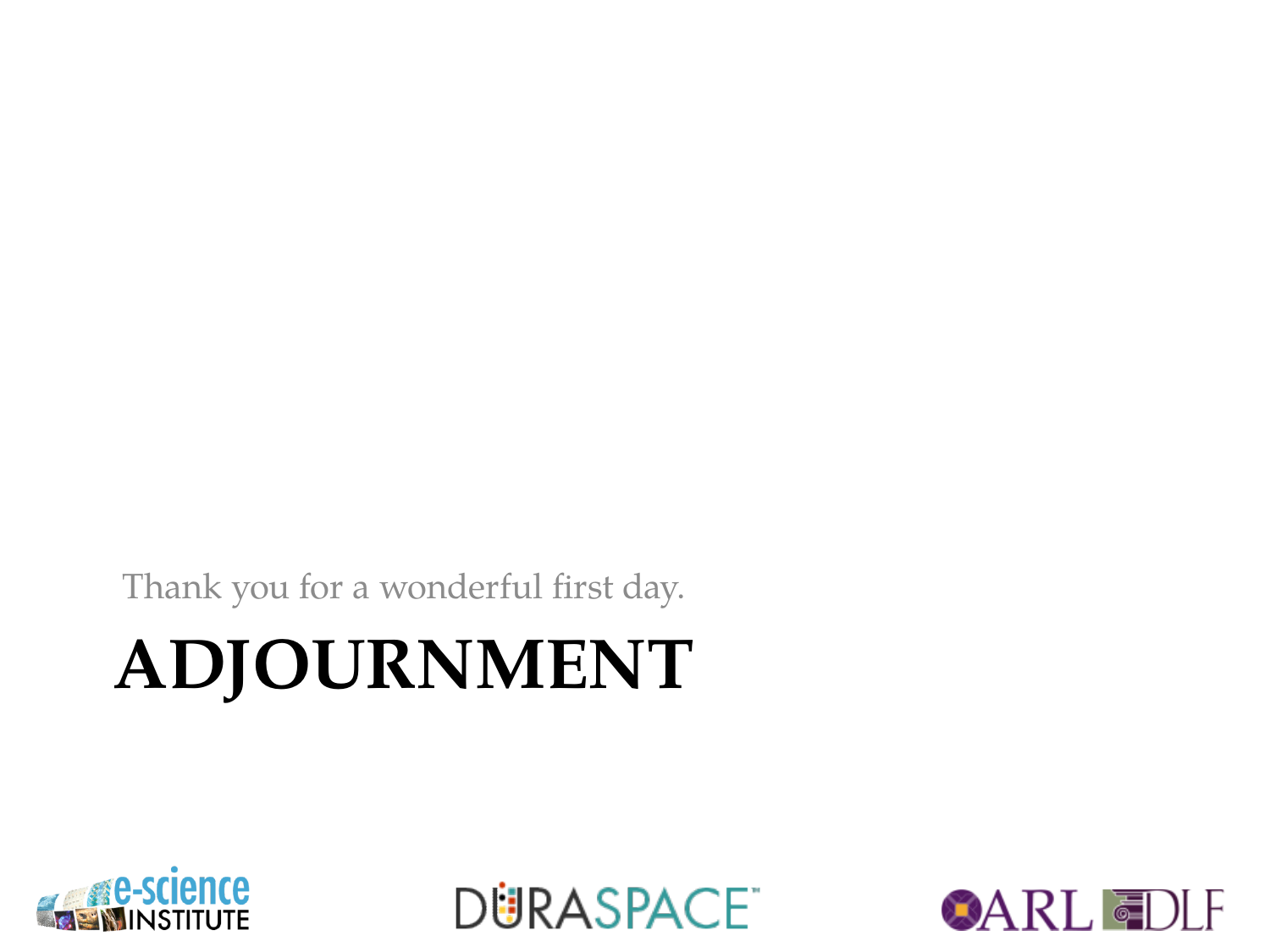

Thank you for a wonderful first day.
# Adjournment